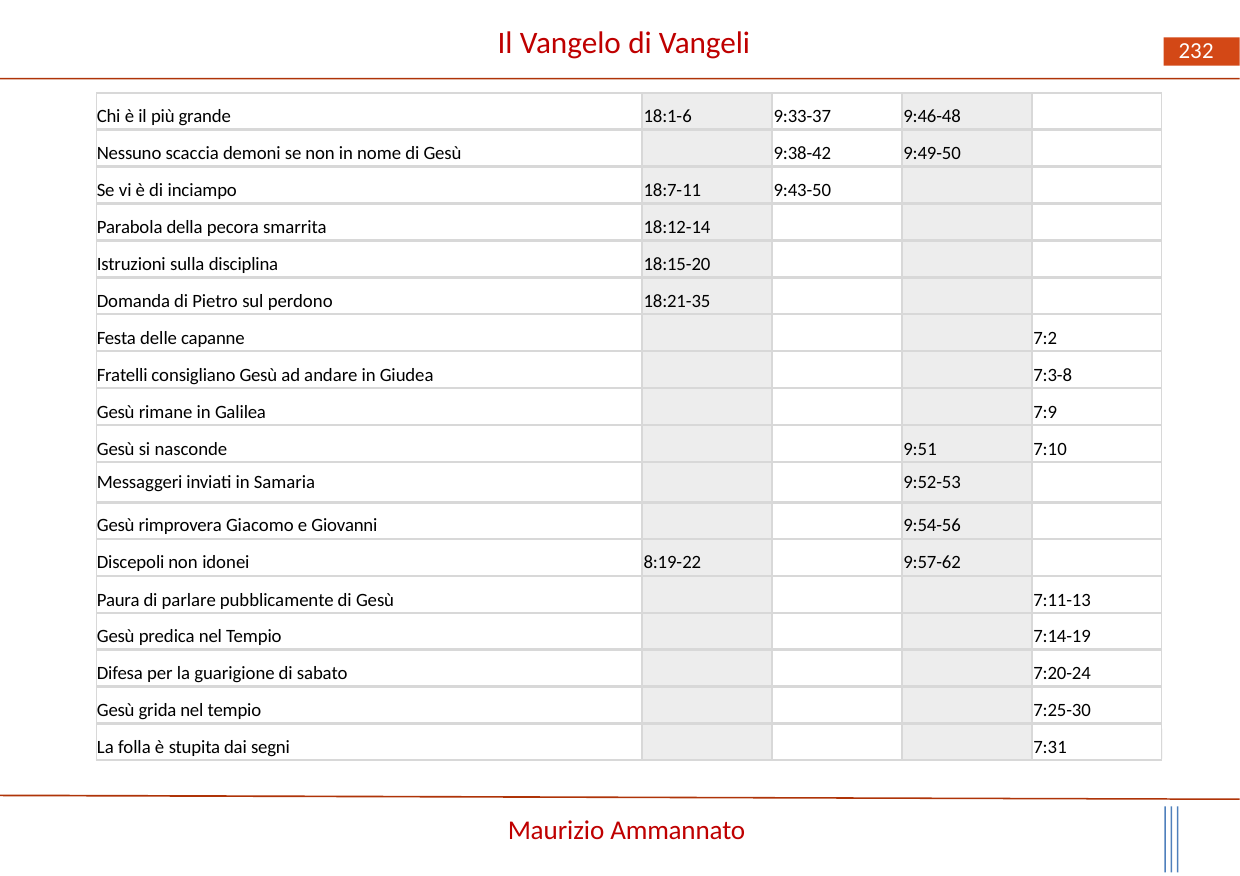

Il Vangelo di Vangeli
232

| Chi è il più grande | 18:1-6 | 9:33-37 | 9:46-48 |  |
| --- | --- | --- | --- | --- |
| Nessuno scaccia demoni se non in nome di Gesù |  | 9:38-42 | 9:49-50 |  |
| Se vi è di inciampo | 18:7-11 | 9:43-50 |  |  |
| Parabola della pecora smarrita | 18:12-14 |  |  |  |
| Istruzioni sulla disciplina | 18:15-20 |  |  |  |
| Domanda di Pietro sul perdono | 18:21-35 |  |  |  |
| Festa delle capanne |  |  |  | 7:2 |
| Fratelli consigliano Gesù ad andare in Giudea |  |  |  | 7:3-8 |
| Gesù rimane in Galilea |  |  |  | 7:9 |
| Gesù si nasconde |  |  | 9:51 | 7:10 |
| Messaggeri inviati in Samaria |  |  | 9:52-53 |  |
| Gesù rimprovera Giacomo e Giovanni |  |  | 9:54-56 |  |
| Discepoli non idonei | 8:19-22 |  | 9:57-62 |  |
| Paura di parlare pubblicamente di Gesù |  |  |  | 7:11-13 |
| Gesù predica nel Tempio |  |  |  | 7:14-19 |
| Difesa per la guarigione di sabato |  |  |  | 7:20-24 |
| Gesù grida nel tempio |  |  |  | 7:25-30 |
| La folla è stupita dai segni |  |  |  | 7:31 |

Maurizio Ammannato